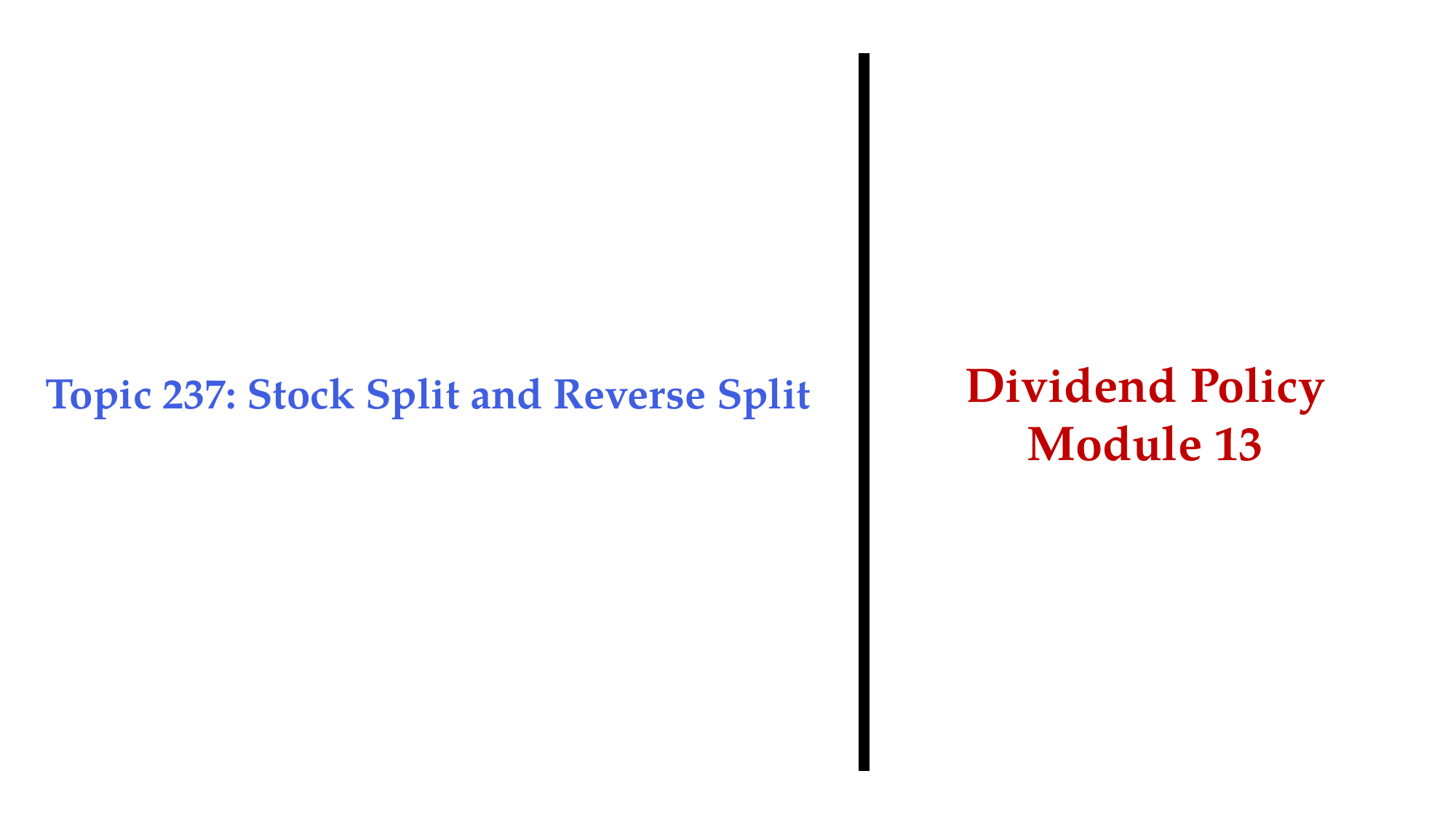

Topic 237: Stock Split and Reverse Split
Dividend Policy
Module 13